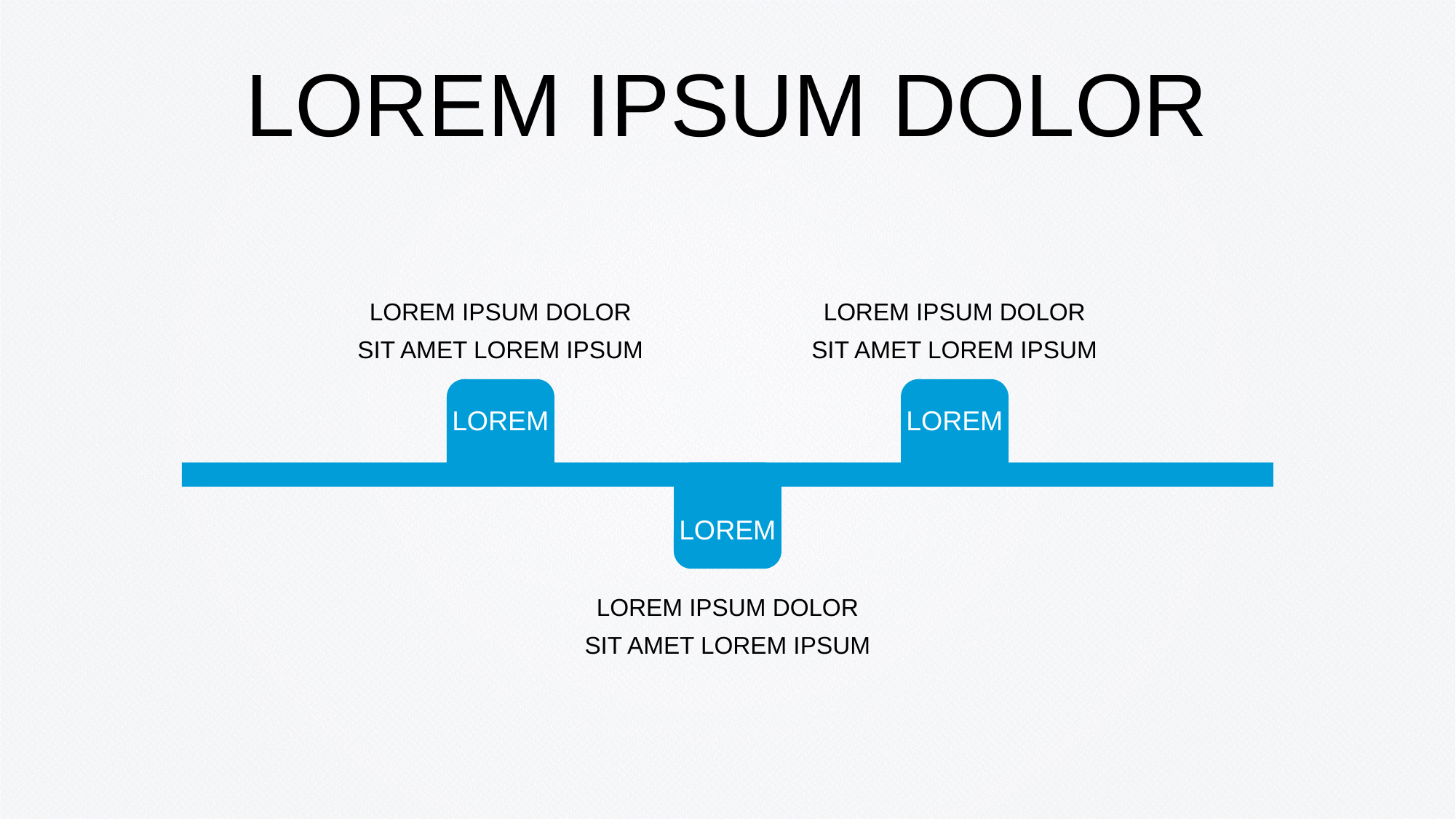

# LOREM IPSUM DOLOR
LOREM IPSUM DOLOR SIT AMET LOREM IPSUM
LOREM IPSUM DOLOR SIT AMET LOREM IPSUM
LOREM
LOREM

LOREM
LOREM IPSUM DOLOR SIT AMET LOREM IPSUM